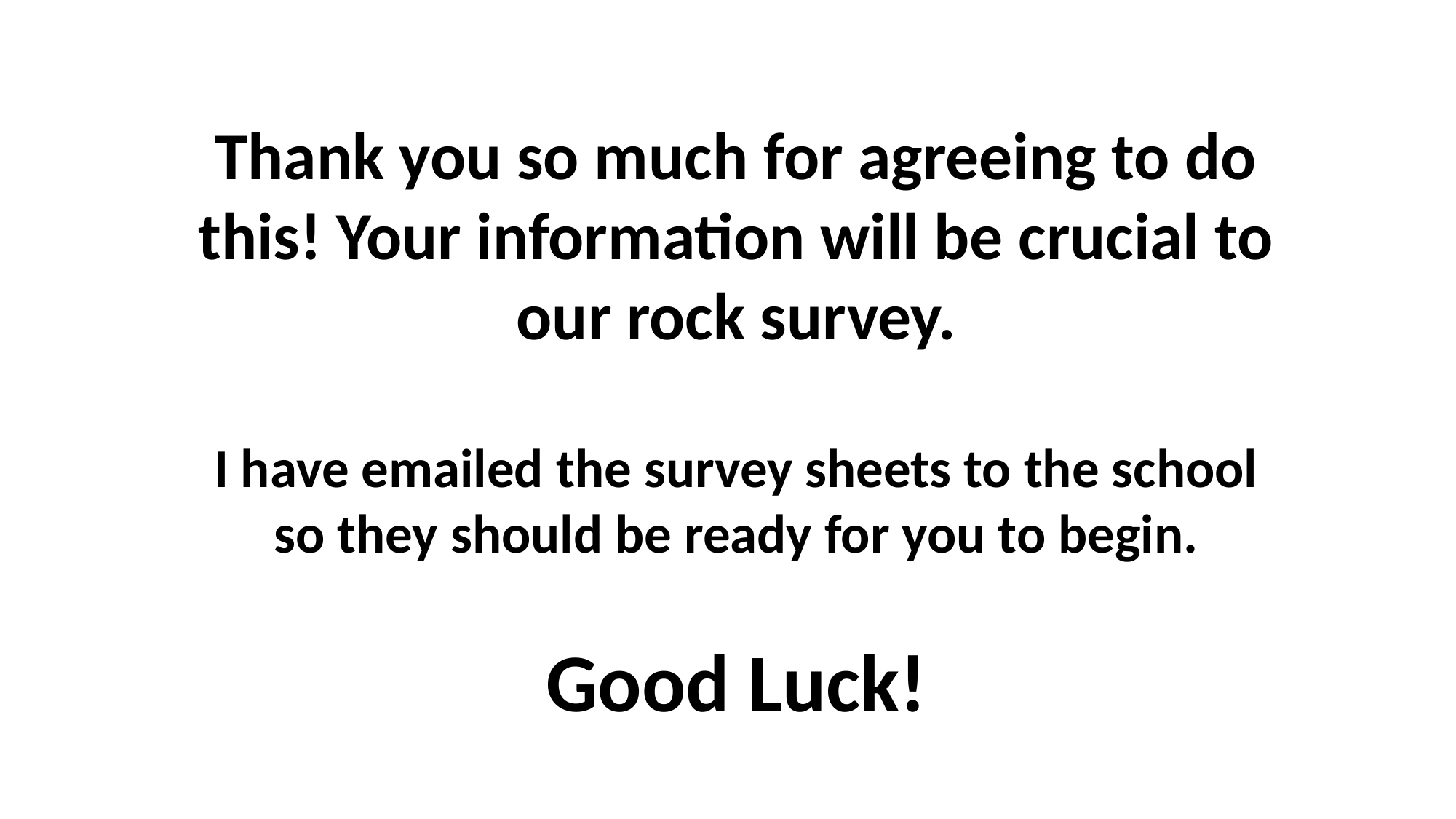

Thank you so much for agreeing to do this! Your information will be crucial to our rock survey.

I have emailed the survey sheets to the school so they should be ready for you to begin.

Good Luck!